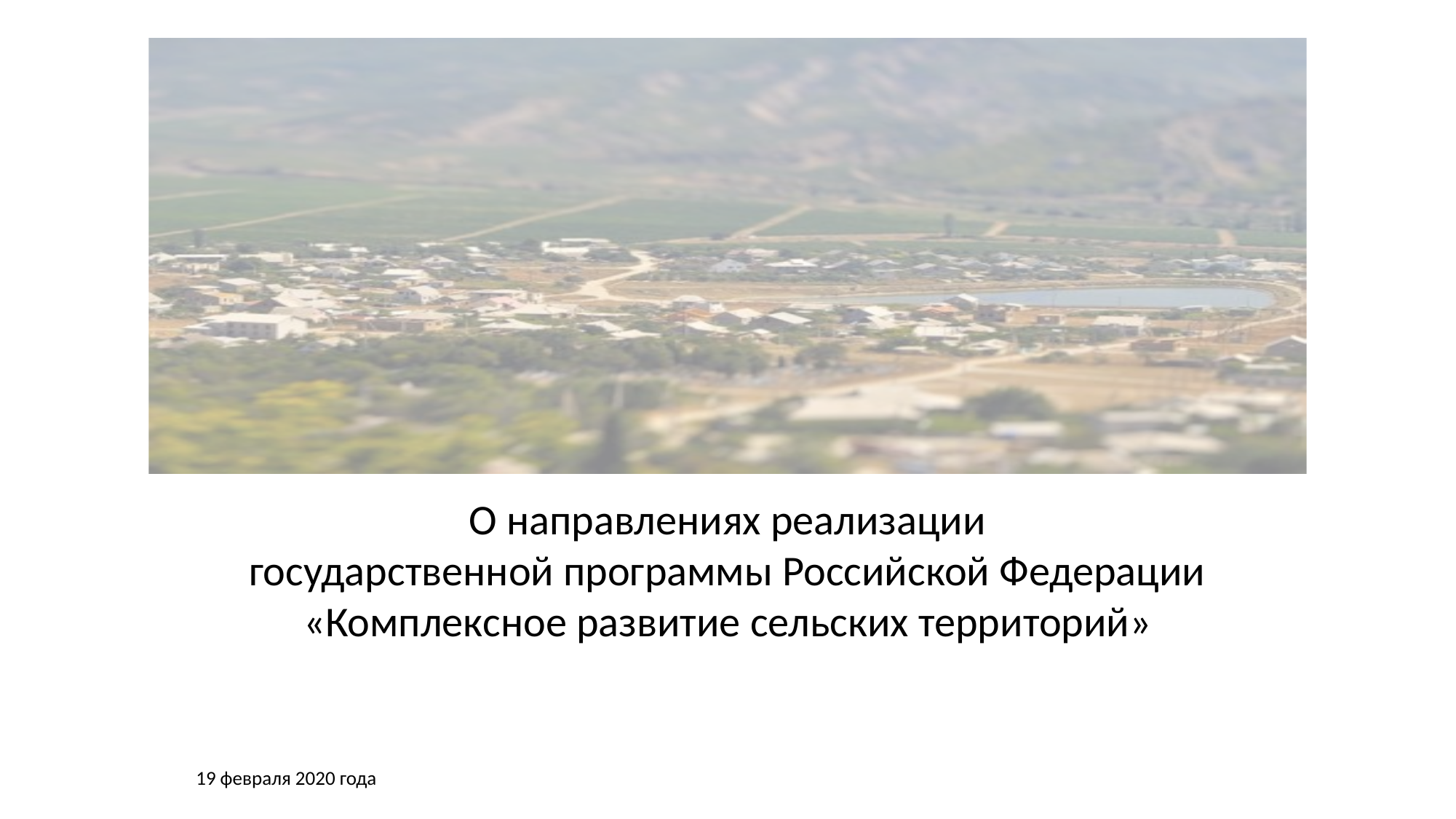

О направлениях реализации
государственной программы Российской Федерации «Комплексное развитие сельских территорий»
19 февраля 2020 года